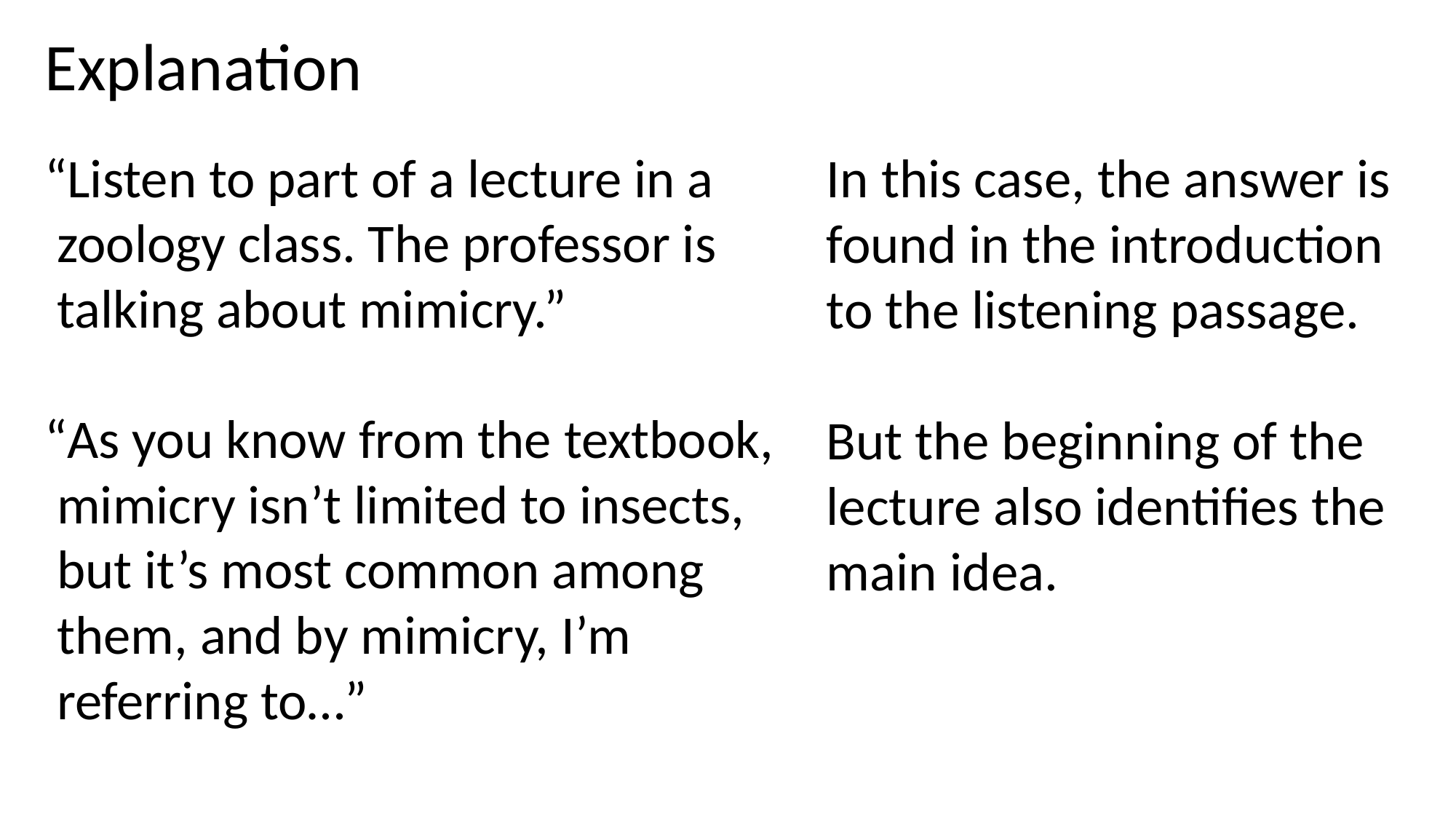

# Explanation
“Listen to part of a lecture in a
 zoology class. The professor is
 talking about mimicry.”

“As you know from the textbook,
 mimicry isn’t limited to insects,
 but it’s most common among
 them, and by mimicry, I’m
 referring to…”

In this case, the answer is found in the introduction to the listening passage.

But the beginning of the lecture also identifies the main idea.